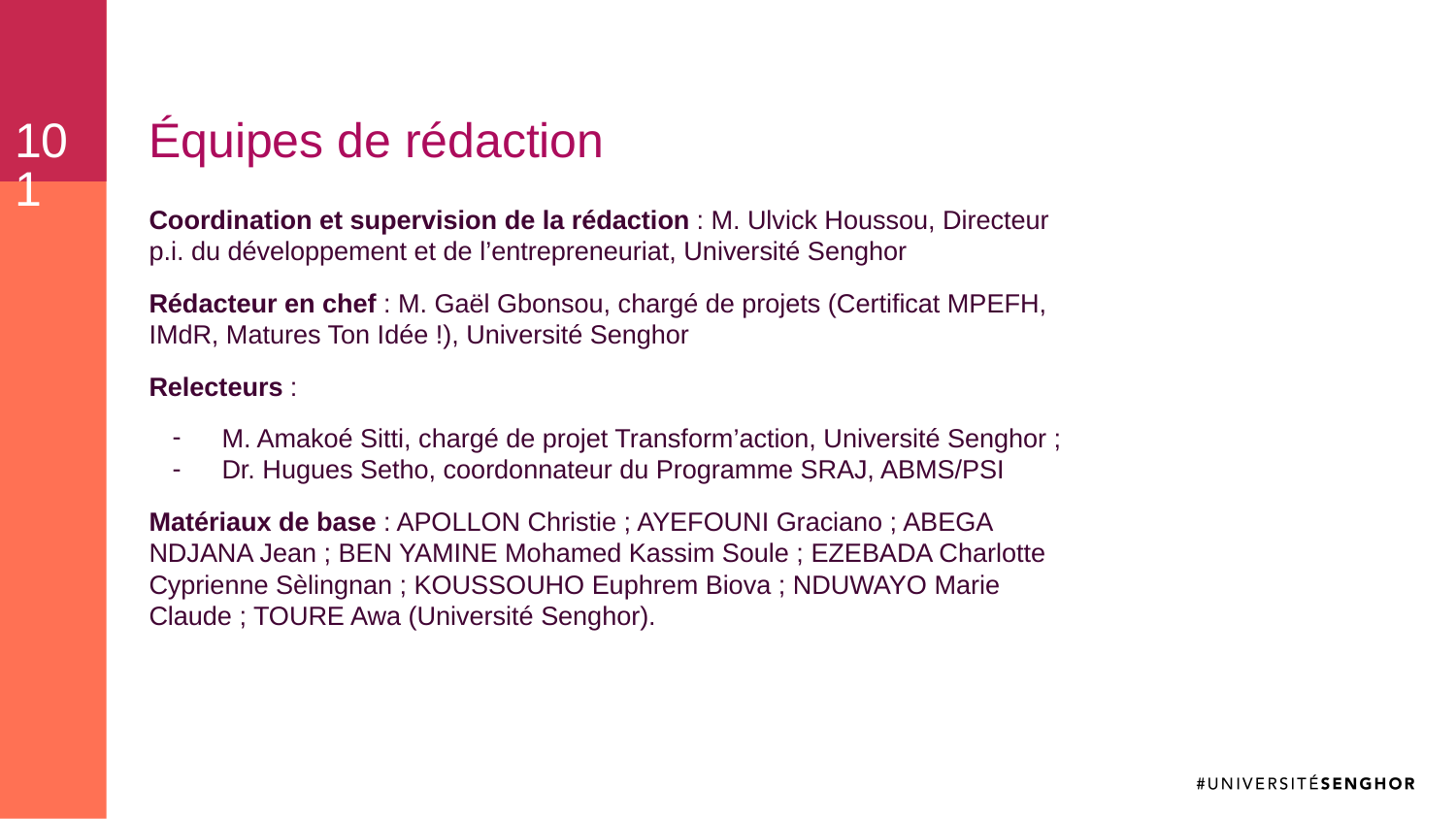

101
# Équipes de rédaction
Coordination et supervision de la rédaction : M. Ulvick Houssou, Directeur p.i. du développement et de l’entrepreneuriat, Université Senghor
Rédacteur en chef : M. Gaël Gbonsou, chargé de projets (Certificat MPEFH, IMdR, Matures Ton Idée !), Université Senghor
Relecteurs :
M. Amakoé Sitti, chargé de projet Transform’action, Université Senghor ;
Dr. Hugues Setho, coordonnateur du Programme SRAJ, ABMS/PSI
Matériaux de base : APOLLON Christie ; AYEFOUNI Graciano ; ABEGA NDJANA Jean ; BEN YAMINE Mohamed Kassim Soule ; EZEBADA Charlotte Cyprienne Sèlingnan ; KOUSSOUHO Euphrem Biova ; NDUWAYO Marie Claude ; TOURE Awa (Université Senghor).